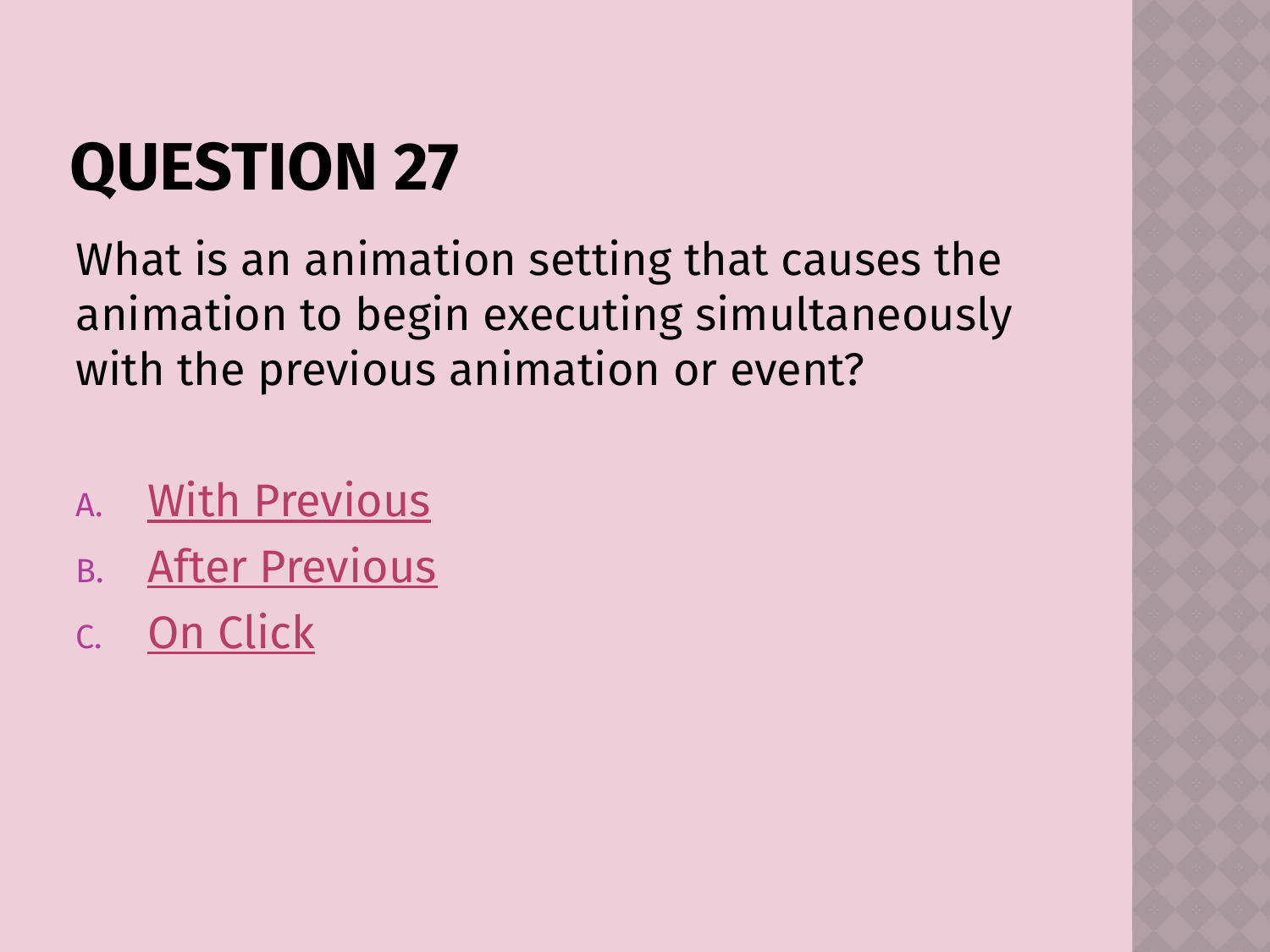

# Question 27
What is an animation setting that causes the animation to begin executing simultaneously with the previous animation or event?

With Previous
After Previous
On Click